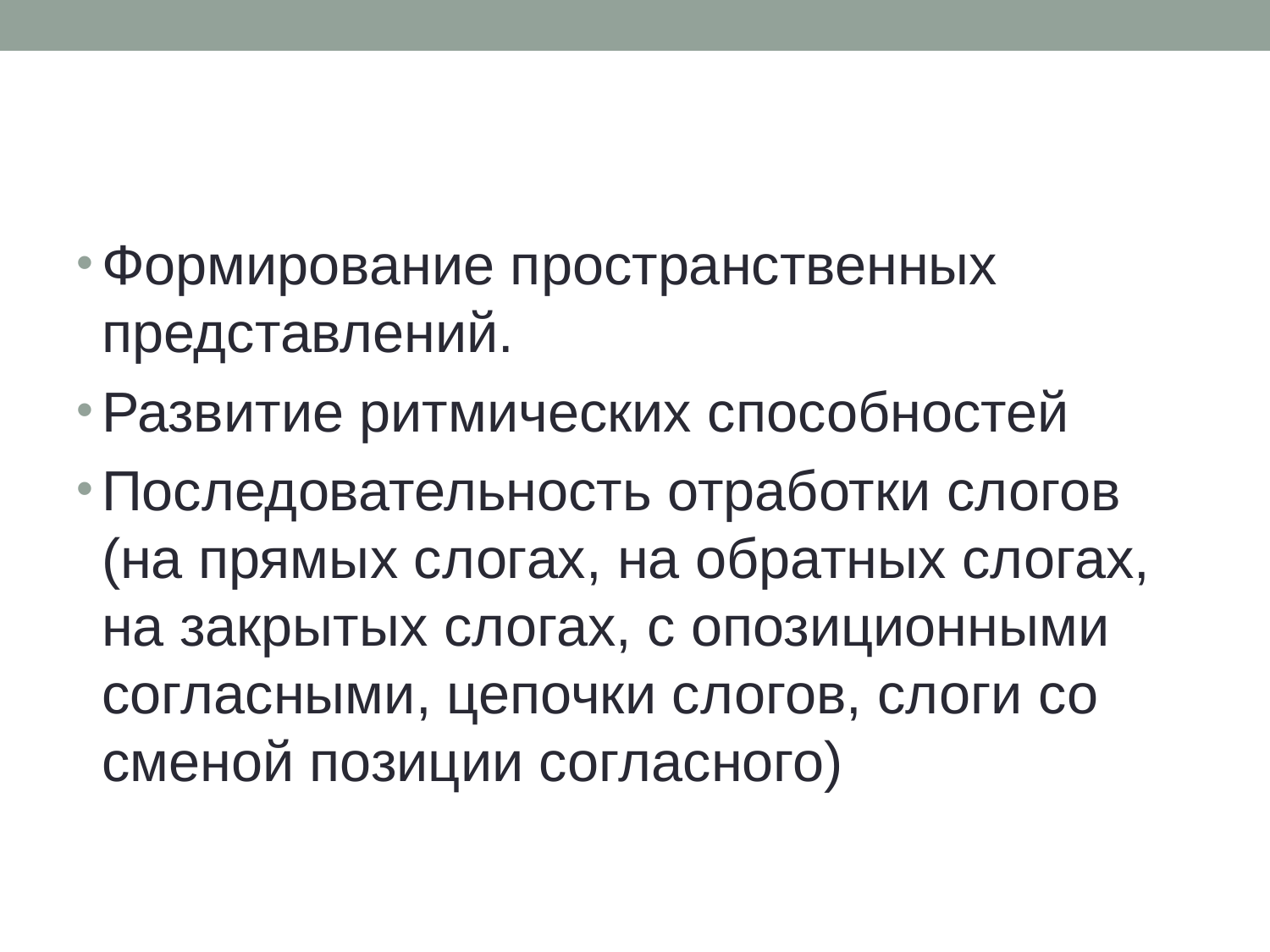

#
Формирование пространственных представлений.
Развитие ритмических способностей
Последовательность отработки слогов (на прямых слогах, на обратных слогах, на закрытых слогах, с опозиционными согласными, цепочки слогов, слоги со  сменой позиции согласного)